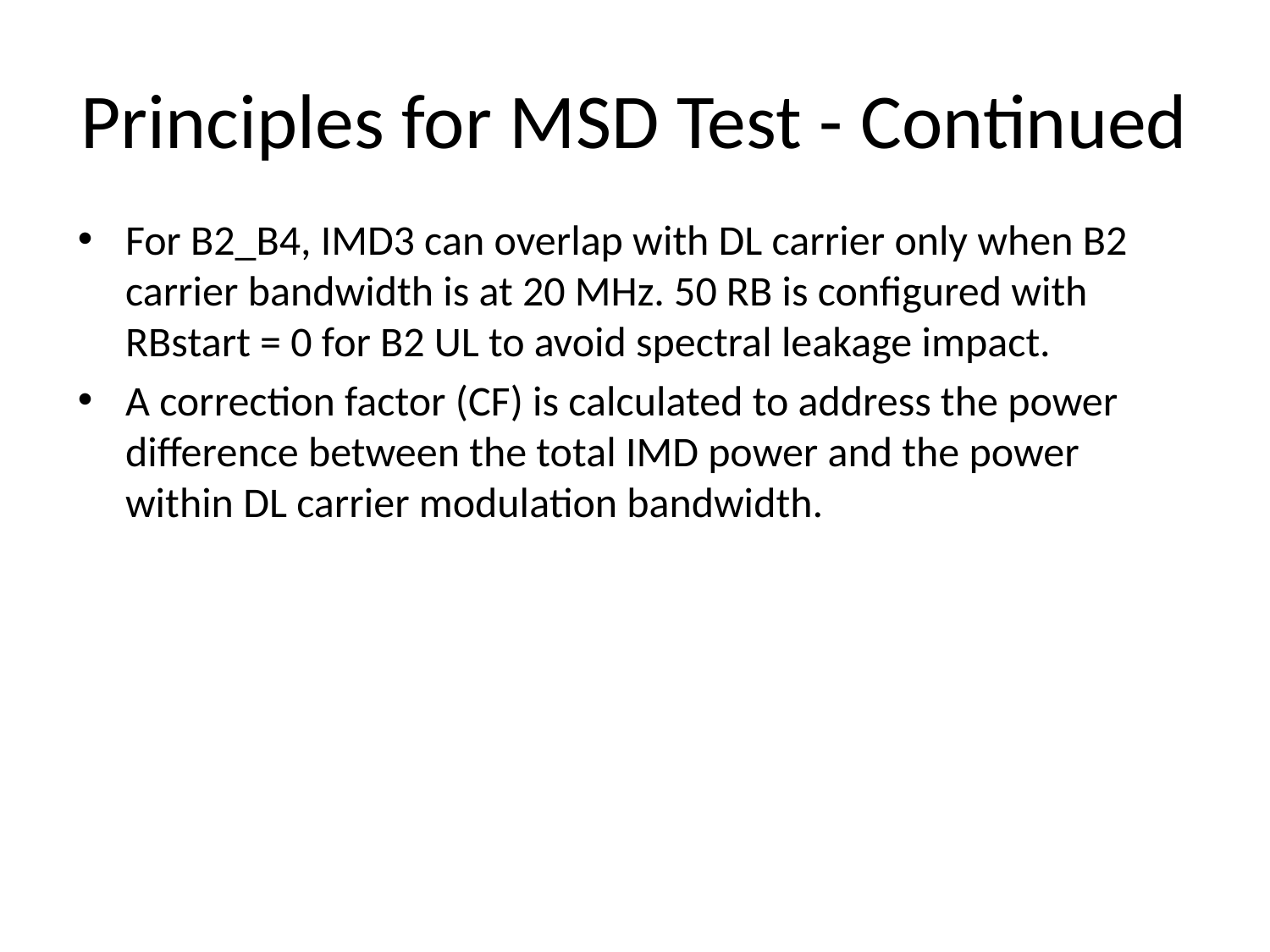

# Principles for MSD Test - Continued
For B2_B4, IMD3 can overlap with DL carrier only when B2 carrier bandwidth is at 20 MHz. 50 RB is configured with RBstart = 0 for B2 UL to avoid spectral leakage impact.
A correction factor (CF) is calculated to address the power difference between the total IMD power and the power within DL carrier modulation bandwidth.